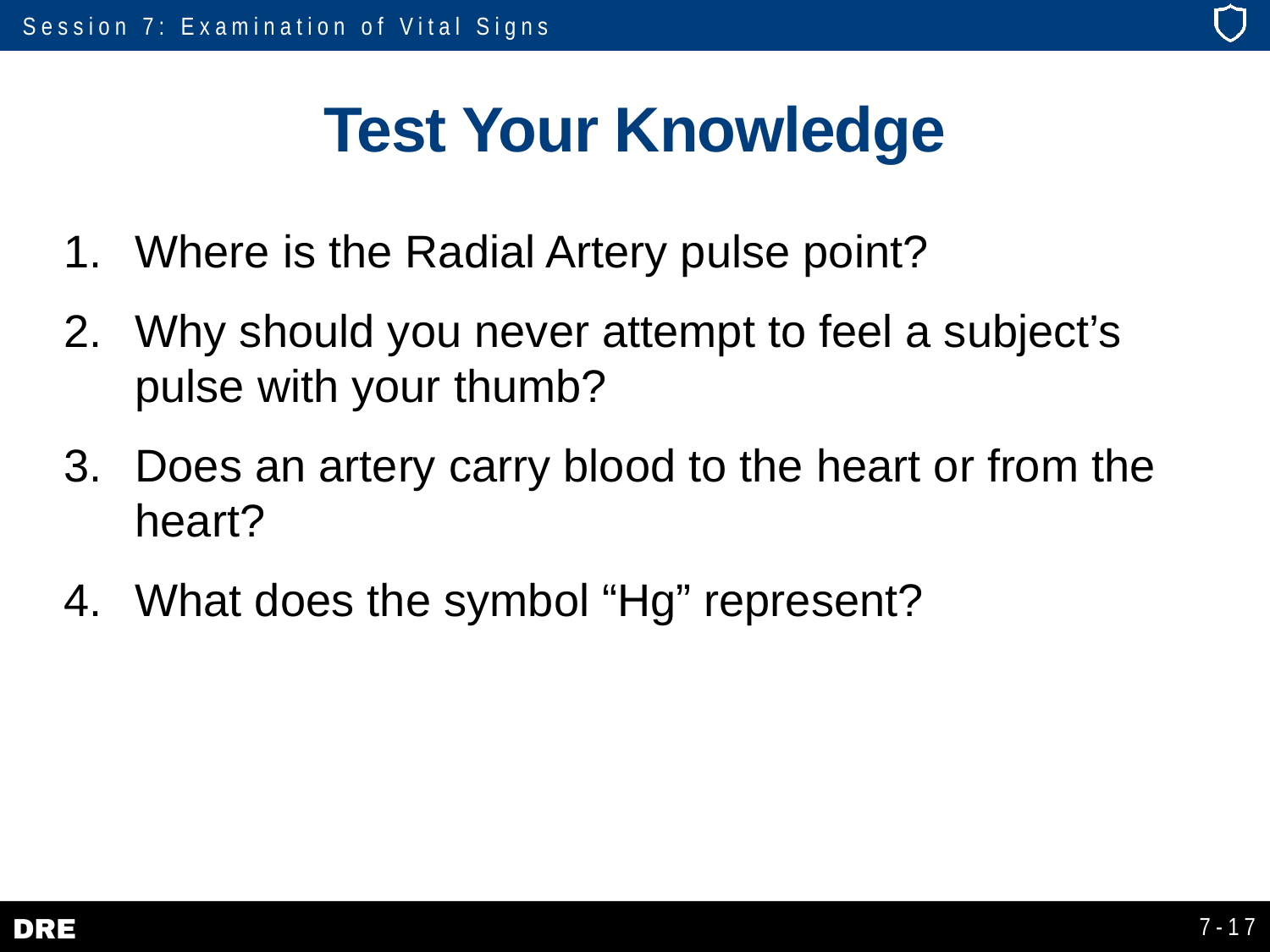

# Test Your Knowledge
Where is the Radial Artery pulse point?
Why should you never attempt to feel a subject’s pulse with your thumb?
Does an artery carry blood to the heart or from the heart?
What does the symbol “Hg” represent?

7-17